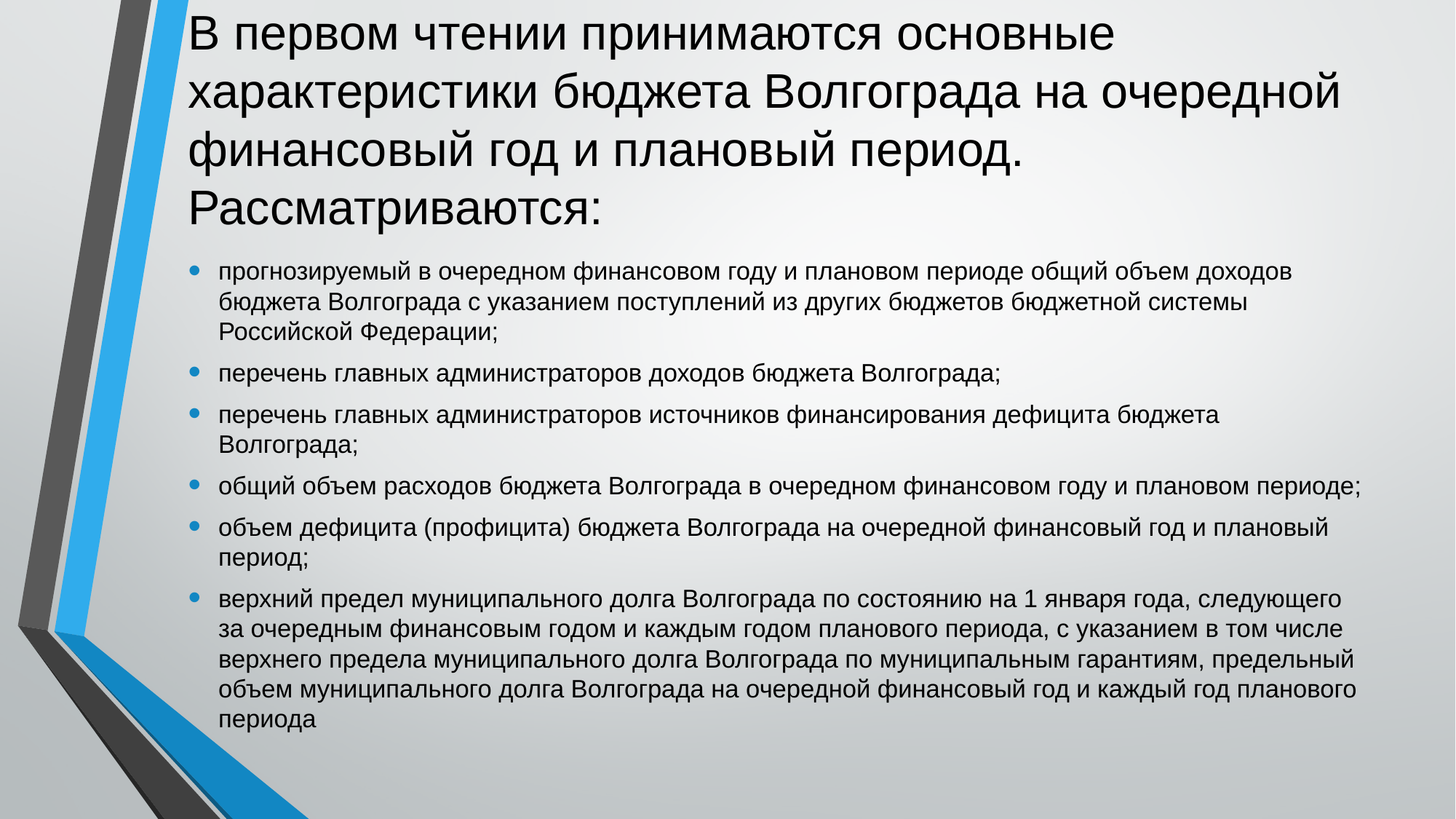

# В первом чтении принимаются основные характеристики бюджета Волгограда на очередной финансовый год и плановый период. Рассматриваются:
прогнозируемый в очередном финансовом году и плановом периоде общий объем доходов бюджета Волгограда с указанием поступлений из других бюджетов бюджетной системы Российской Федерации;
перечень главных администраторов доходов бюджета Волгограда;
перечень главных администраторов источников финансирования дефицита бюджета Волгограда;
общий объем расходов бюджета Волгограда в очередном финансовом году и плановом периоде;
объем дефицита (профицита) бюджета Волгограда на очередной финансовый год и плановый период;
верхний предел муниципального долга Волгограда по состоянию на 1 января года, следующего за очередным финансовым годом и каждым годом планового периода, с указанием в том числе верхнего предела муниципального долга Волгограда по муниципальным гарантиям, предельный объем муниципального долга Волгограда на очередной финансовый год и каждый год планового периода